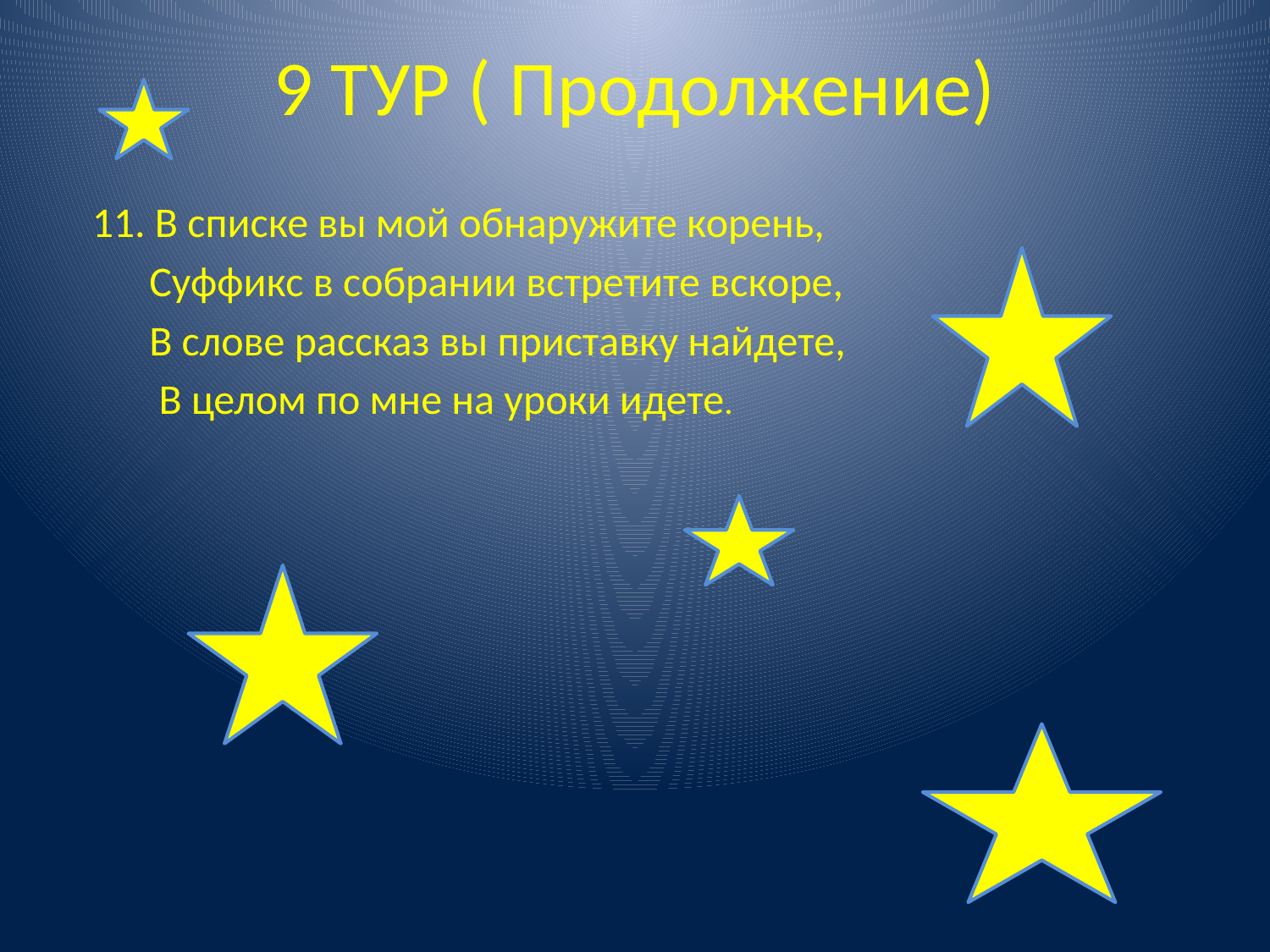

# 9 ТУР ( Продолжение)

11. В списке вы мой обнаружите корень,
      Суффикс в собрании встретите вскоре,
      В слове рассказ вы приставку найдете,
       В целом по мне на уроки идете.